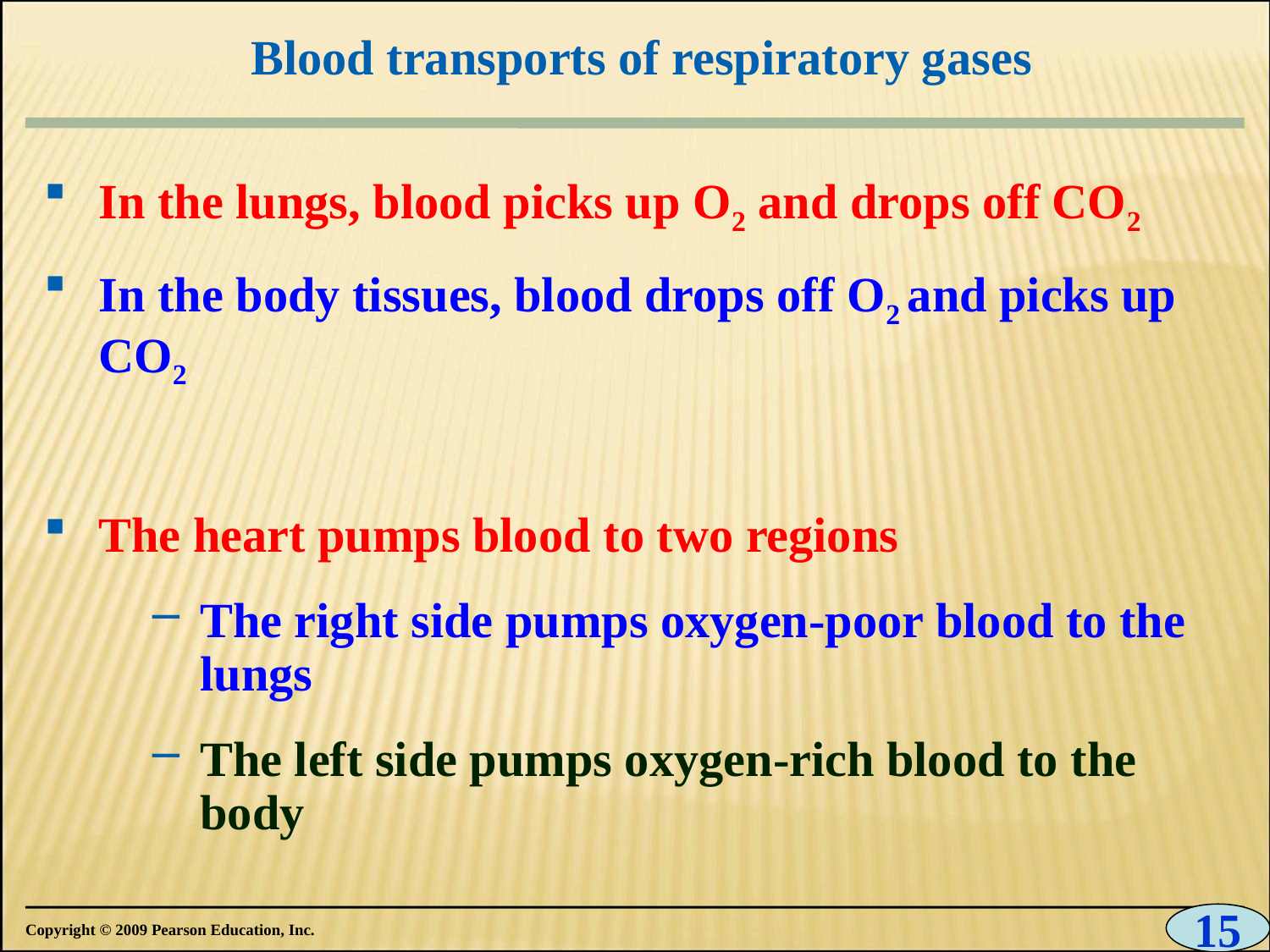

# Blood transports of respiratory gases
0

In the lungs, blood picks up O2 and drops off CO2
In the body tissues, blood drops off O2 and picks up CO2

The heart pumps blood to two regions
The right side pumps oxygen-poor blood to the lungs
The left side pumps oxygen-rich blood to the body

15

Copyright © 2009 Pearson Education, Inc.